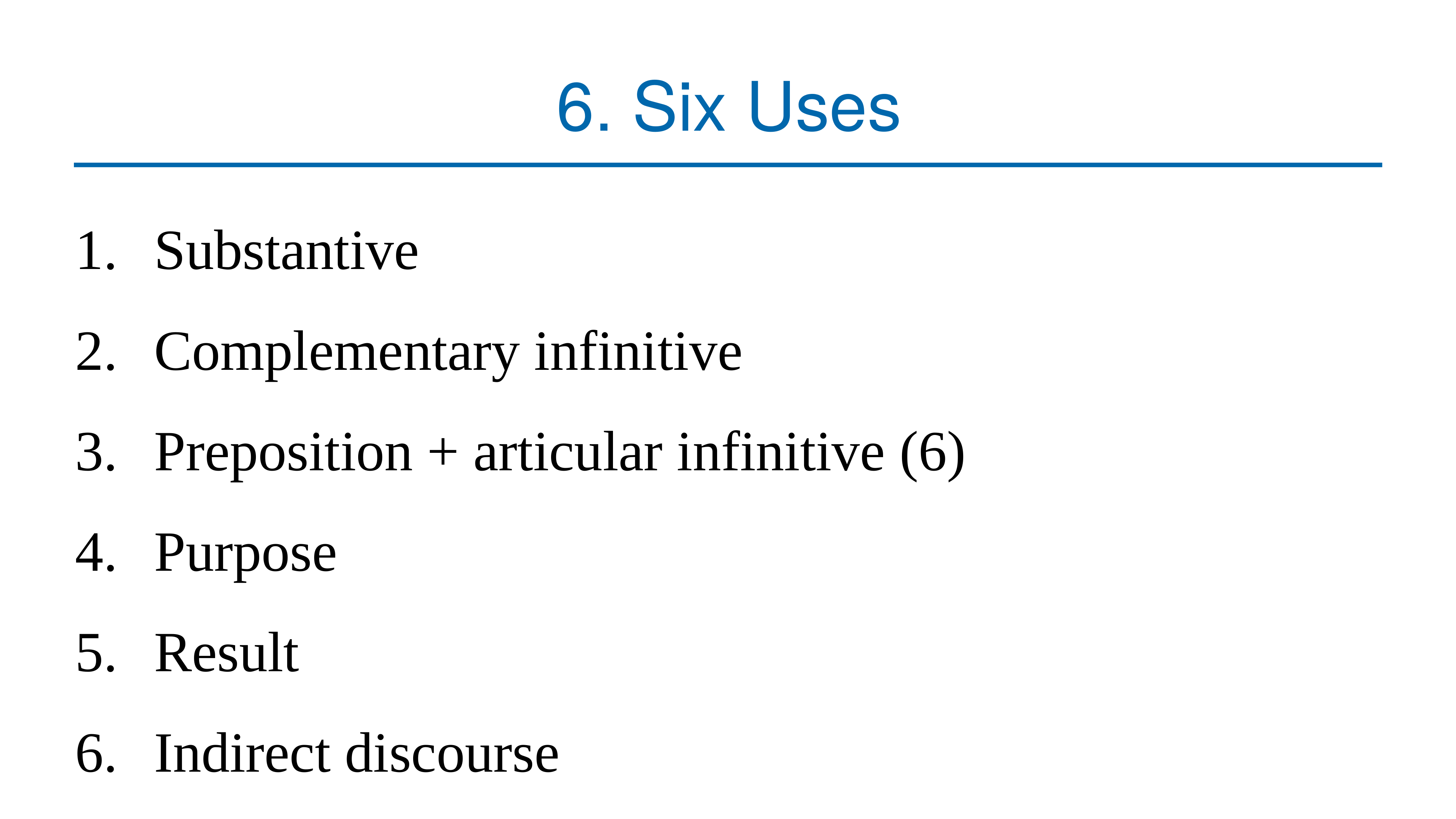

# 6. Six Uses
Substantive
Complementary infinitive
Preposition + articular infinitive (6)
Purpose
Result
Indirect discourse